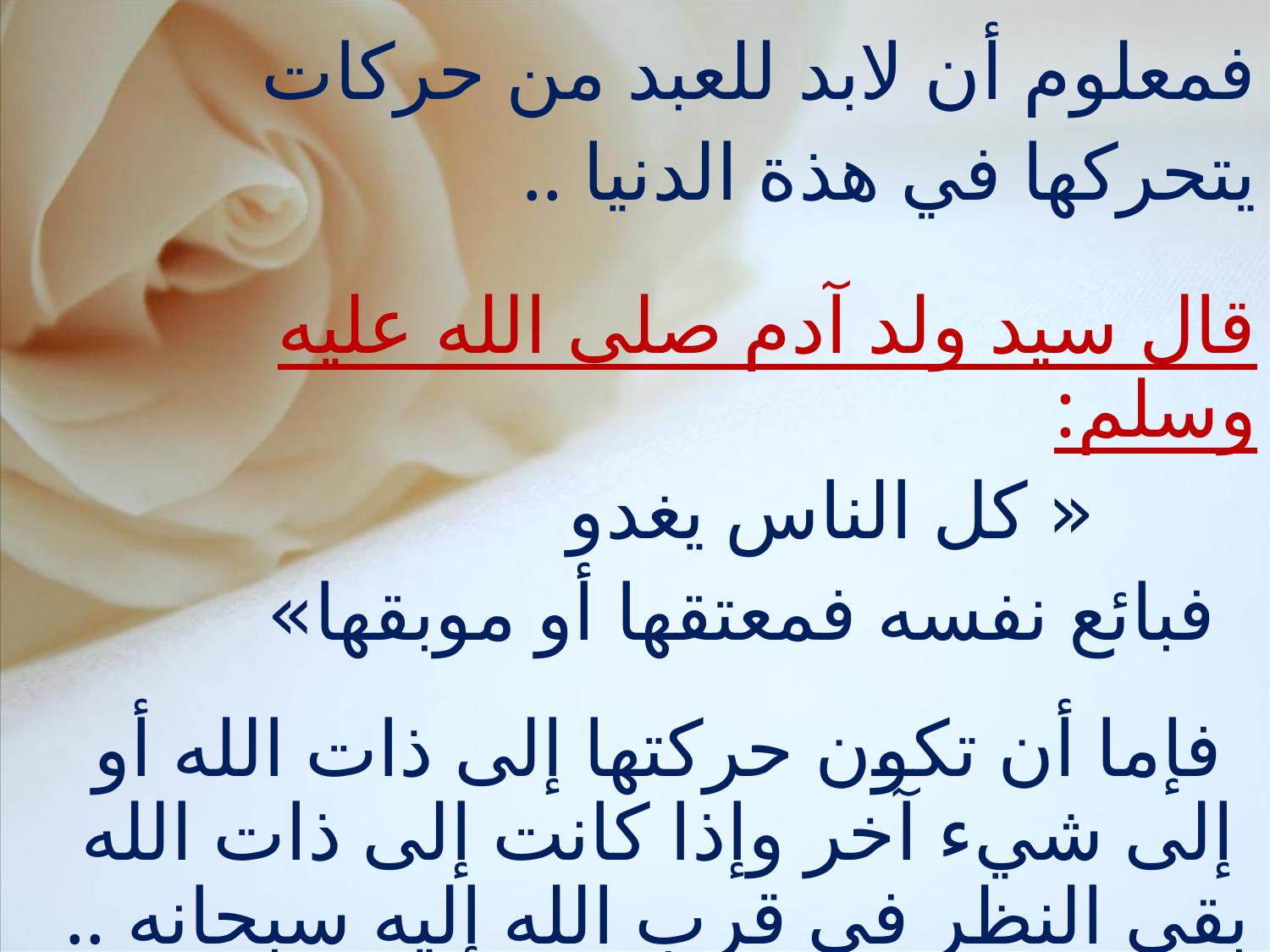

فمعلوم أن لابد للعبد من حركات
يتحركها في هذة الدنيا ..

قال سيد ولد آدم صلى الله عليه وسلم:
        « كل الناس يغدو
  فبائع نفسه فمعتقها أو موبقها»

فإما أن تكون حركتها إلى ذات الله أو إلى شيء آخر وإذا كانت إلى ذات الله بقي النظر في قرب الله إليه سبحانه .. قرب يحصل به النعيم المقيم في الدنيا والآخرة ..